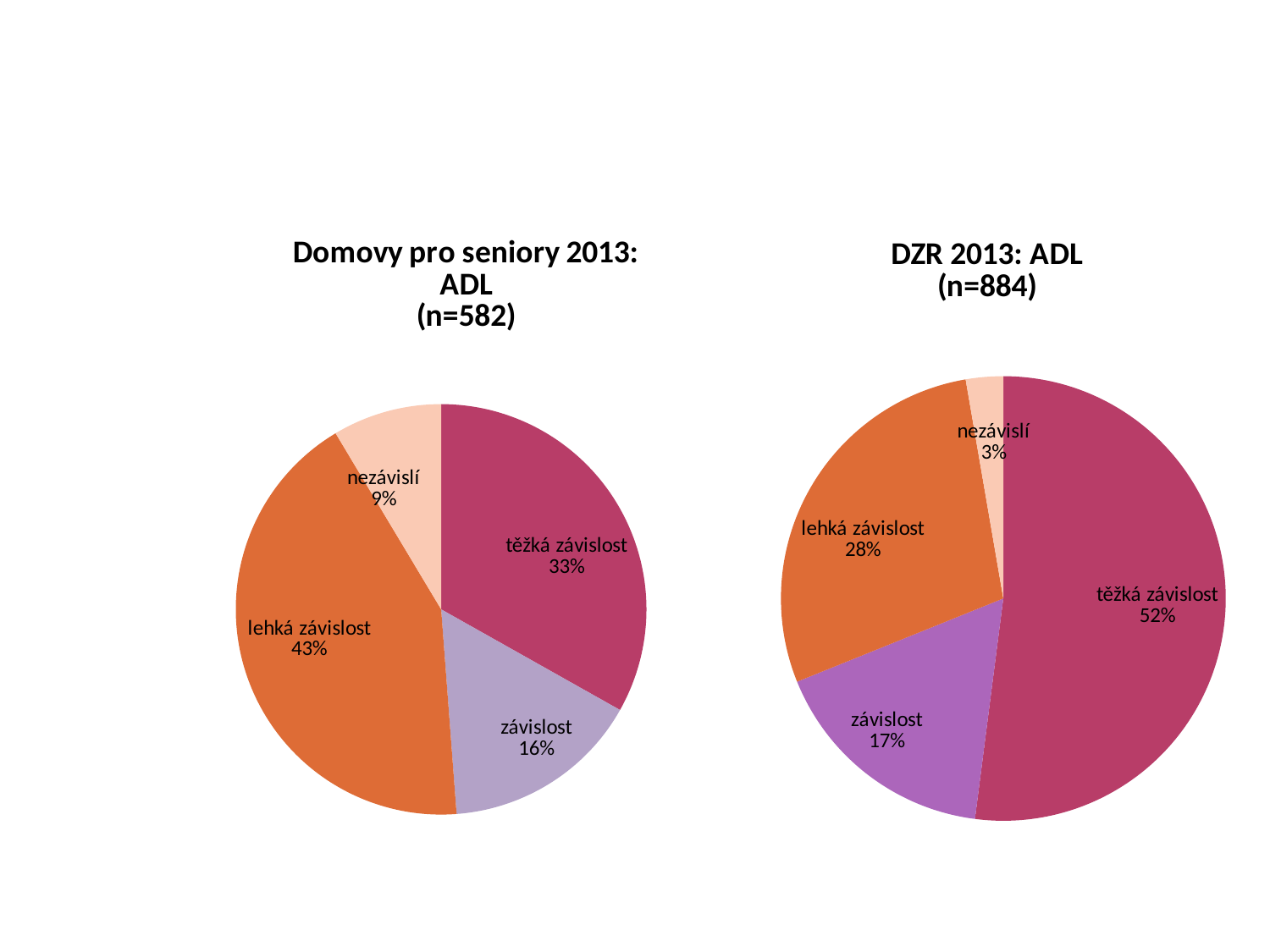

#

### Chart: Domovy pro seniory 2013: ADL
(n=582)

| Category |  |
|---|---|
| těžká závislost | 33.16151202749141 |
| závislost | 15.63573883161512 |
| lehká závislost | 42.61168384879711 |
| nezávislí | 8.59106529209622 |

### Chart: DZR 2013: ADL
(n=884)

| Category |  |
|---|---|
| těžká závislost | 52.036199095022624 |
| závislost | 16.855203619909503 |
| lehká závislost | 28.39366515837104 |
| nezávislí | 2.714932126696833 |